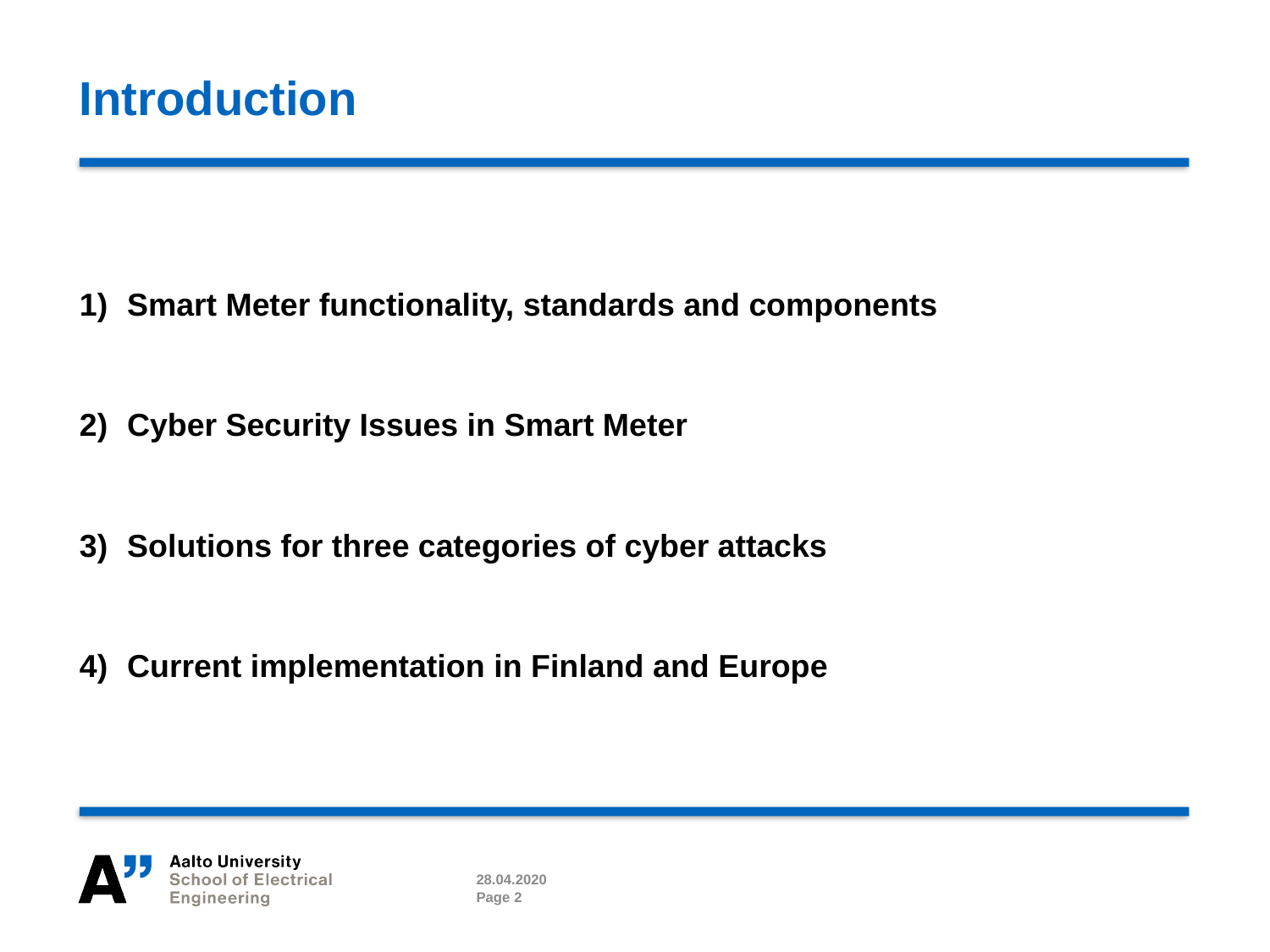

# Introduction
Smart Meter functionality, standards and components
Cyber Security Issues in Smart Meter
Solutions for three categories of cyber attacks
Current implementation in Finland and Europe

28.04.2020
Page 2